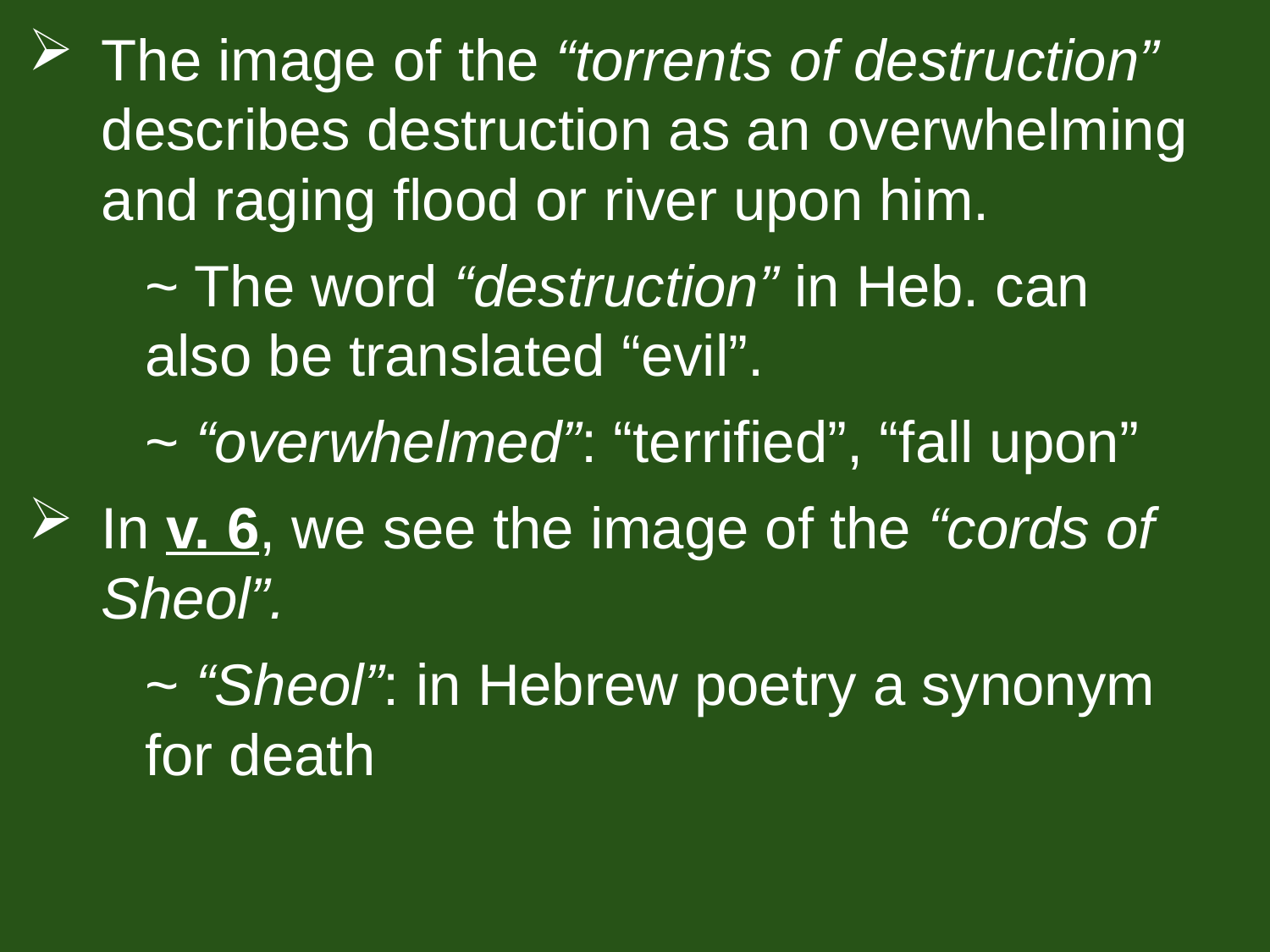

The image of the “torrents of destruction” describes destruction as an overwhelming and raging flood or river upon him.
		~ The word “destruction” in Heb. can 						also be translated “evil”.
		~ “overwhelmed”: “terrified”, “fall upon”
In v. 6, we see the image of the “cords of Sheol”.
		~ “Sheol”: in Hebrew poetry a synonym 					for death